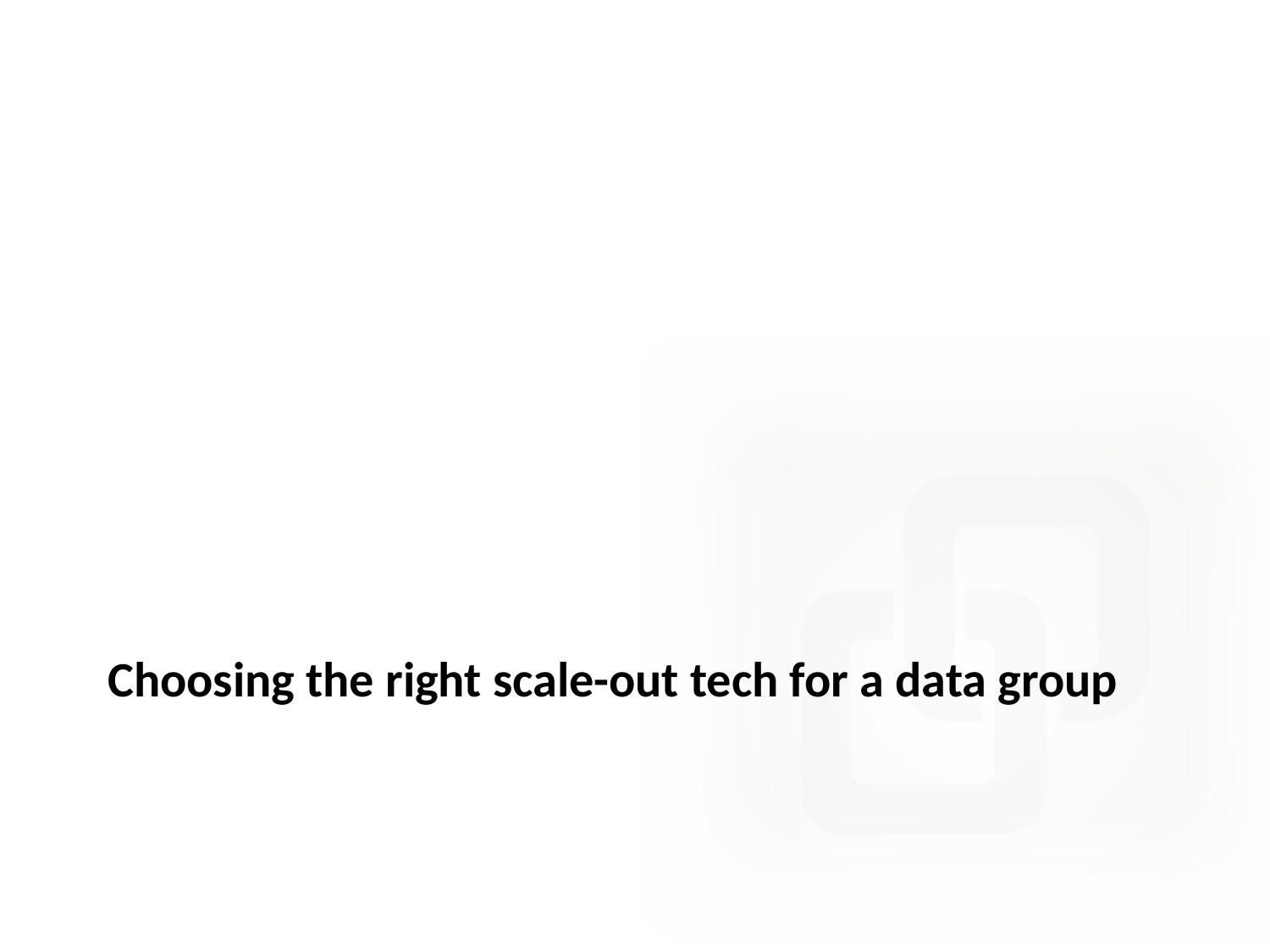

# Choosing the right scale-out tech for a data group